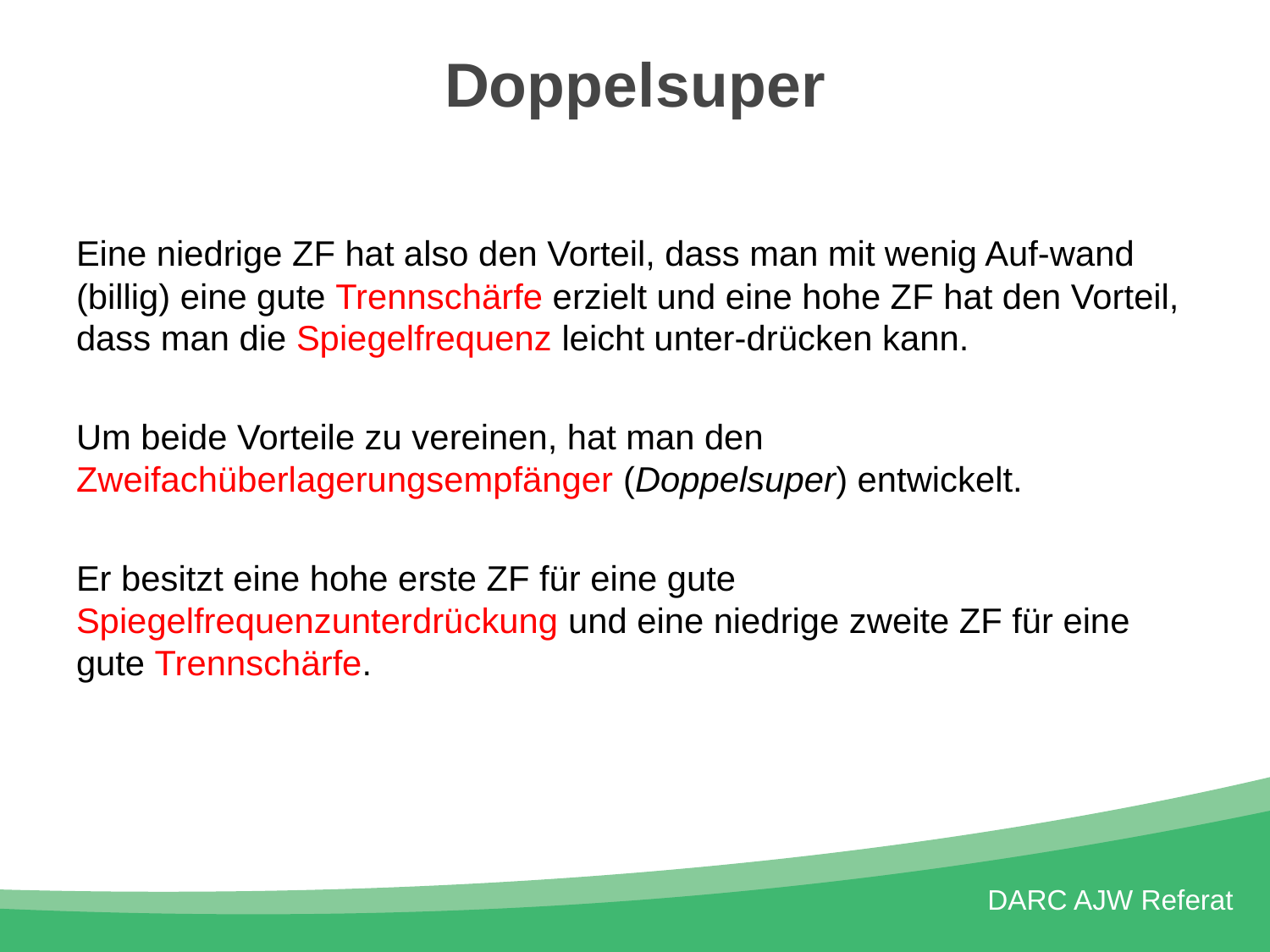

# Doppelsuper

Eine niedrige ZF hat also den Vorteil, dass man mit wenig Auf-wand (billig) eine gute Trennschärfe erzielt und eine hohe ZF hat den Vorteil, dass man die Spiegelfrequenz leicht unter-drücken kann.

Um beide Vorteile zu vereinen, hat man den Zweifachüberlagerungsempfänger (Doppelsuper) entwickelt.

Er besitzt eine hohe erste ZF für eine gute Spiegelfrequenzunterdrückung und eine niedrige zweite ZF für eine gute Trennschärfe.